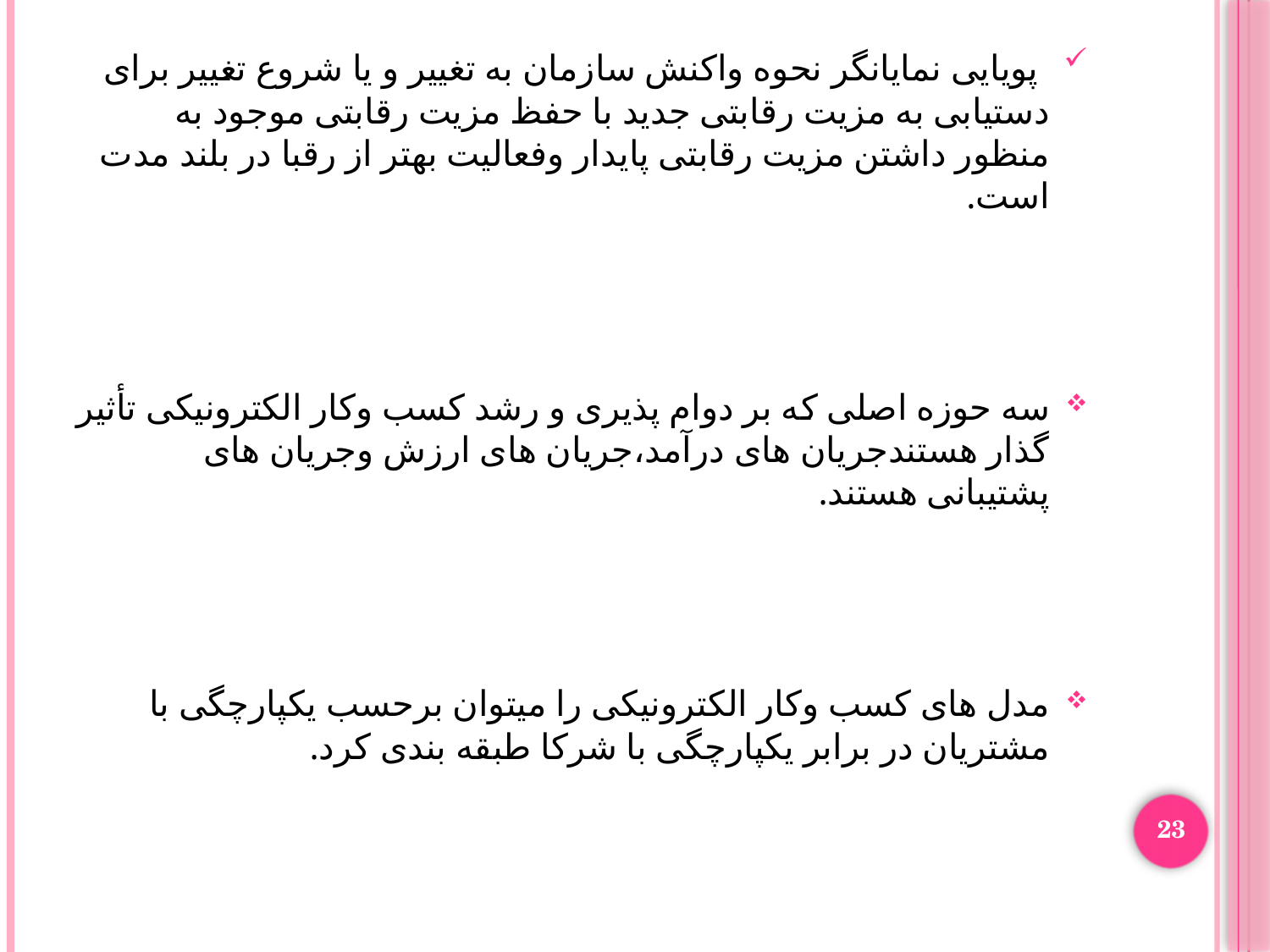

پویایی نمایانگر نحوه واکنش سازمان به تغییر و یا شروع تغییر برای دستیابی به مزیت رقابتی جدید با حفظ مزیت رقابتی موجود به منظور داشتن مزیت رقابتی پایدار وفعالیت بهتر از رقبا در بلند مدت است.

سه حوزه اصلی که بر دوام پذیری و رشد کسب وکار الکترونیکی تأثیر گذار هستندجریان های درآمد،جریان های ارزش وجریان های پشتیبانی هستند.

مدل های کسب وکار الکترونیکی را میتوان برحسب یکپارچگی با مشتریان در برابر یکپارچگی با شرکا طبقه بندی کرد.

23